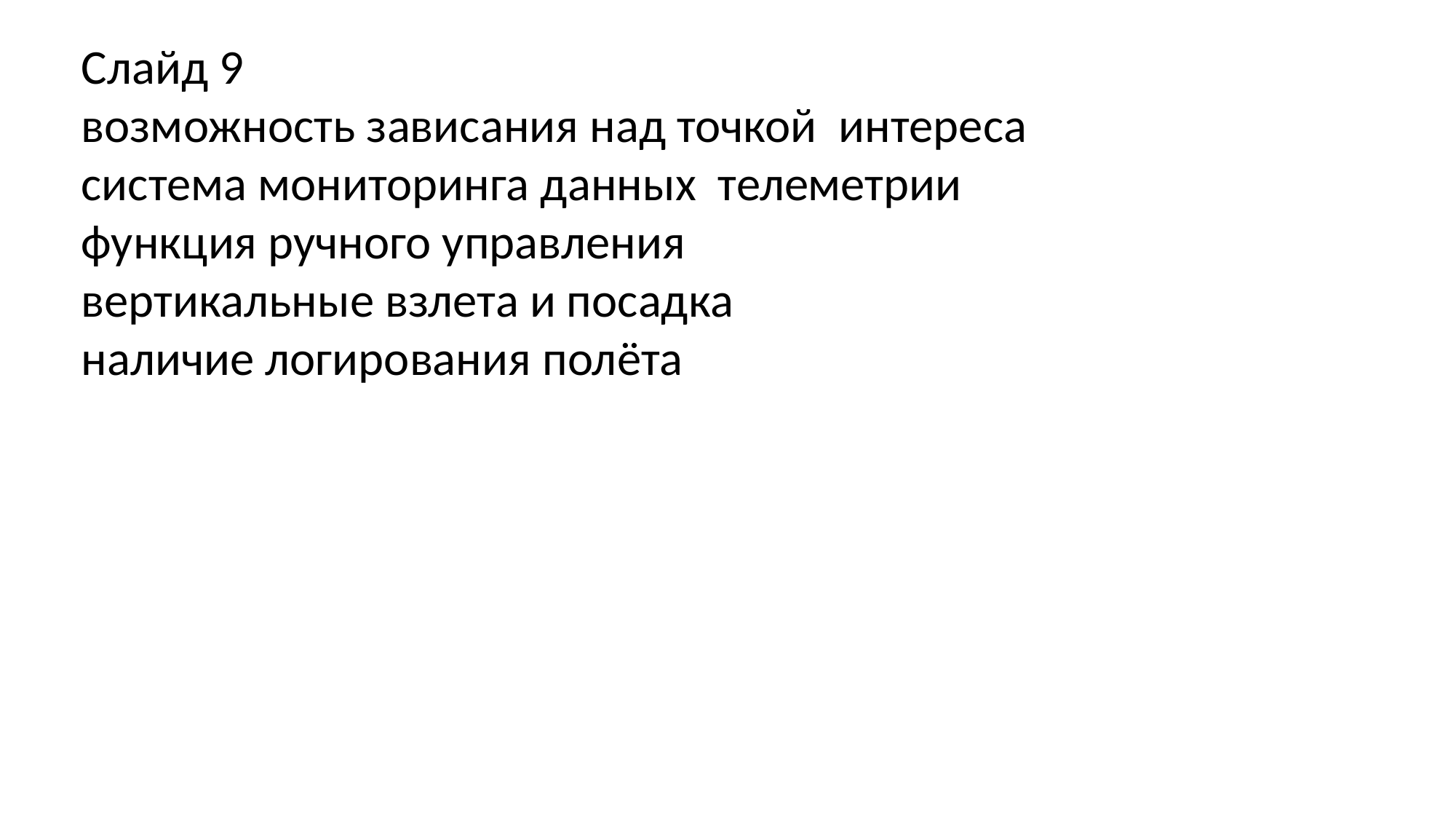

Слайд 9
возможность зависания над точкой  интереса
система мониторинга данных  телеметрии
функция ручного управления
вертикальные взлета и посадка
наличие логирования полёта